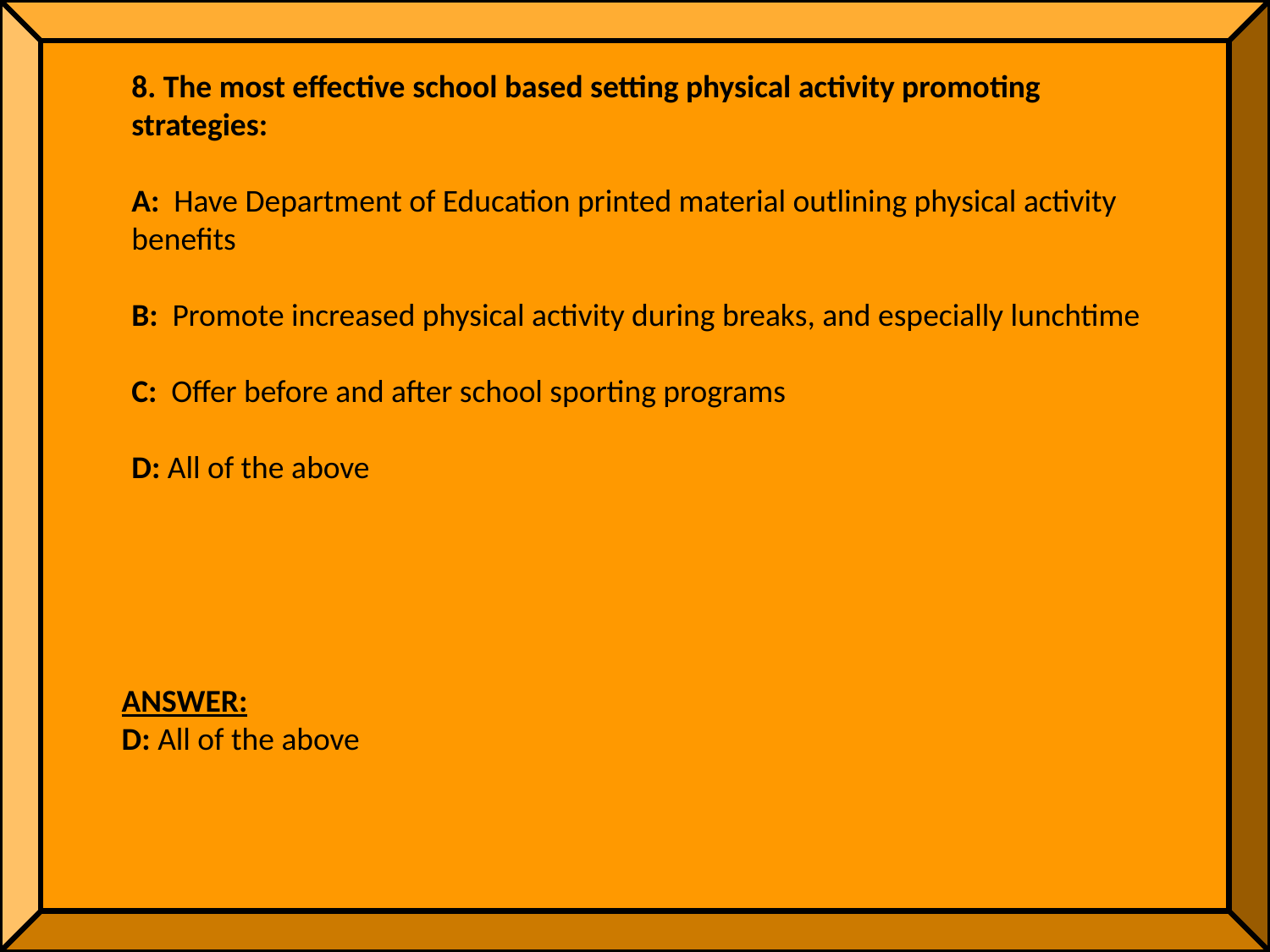

8. The most effective school based setting physical activity promoting strategies:

A:  Have Department of Education printed material outlining physical activity benefits

B:  Promote increased physical activity during breaks, and especially lunchtime

C:  Offer before and after school sporting programs

D: All of the above

ANSWER:
D: All of the above